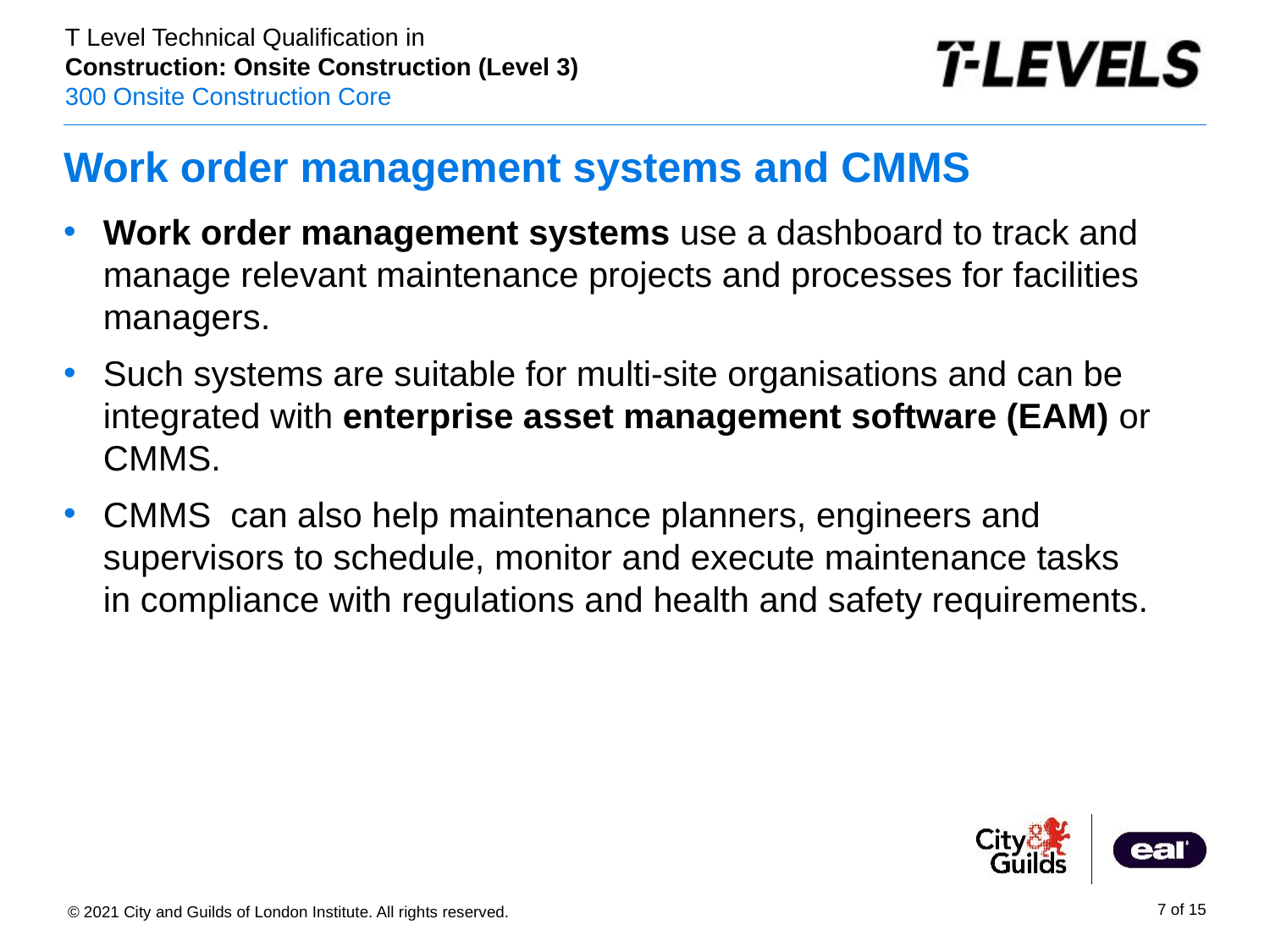

# Work order management systems and CMMS
Work order management systems use a dashboard to track and manage relevant maintenance projects and processes for facilities managers.
Such systems are suitable for multi-site organisations and can be integrated with enterprise asset management software (EAM) or  CMMS.
CMMS  can also help maintenance planners, engineers and supervisors to schedule, monitor and execute maintenance tasks in compliance with regulations and health and safety requirements.